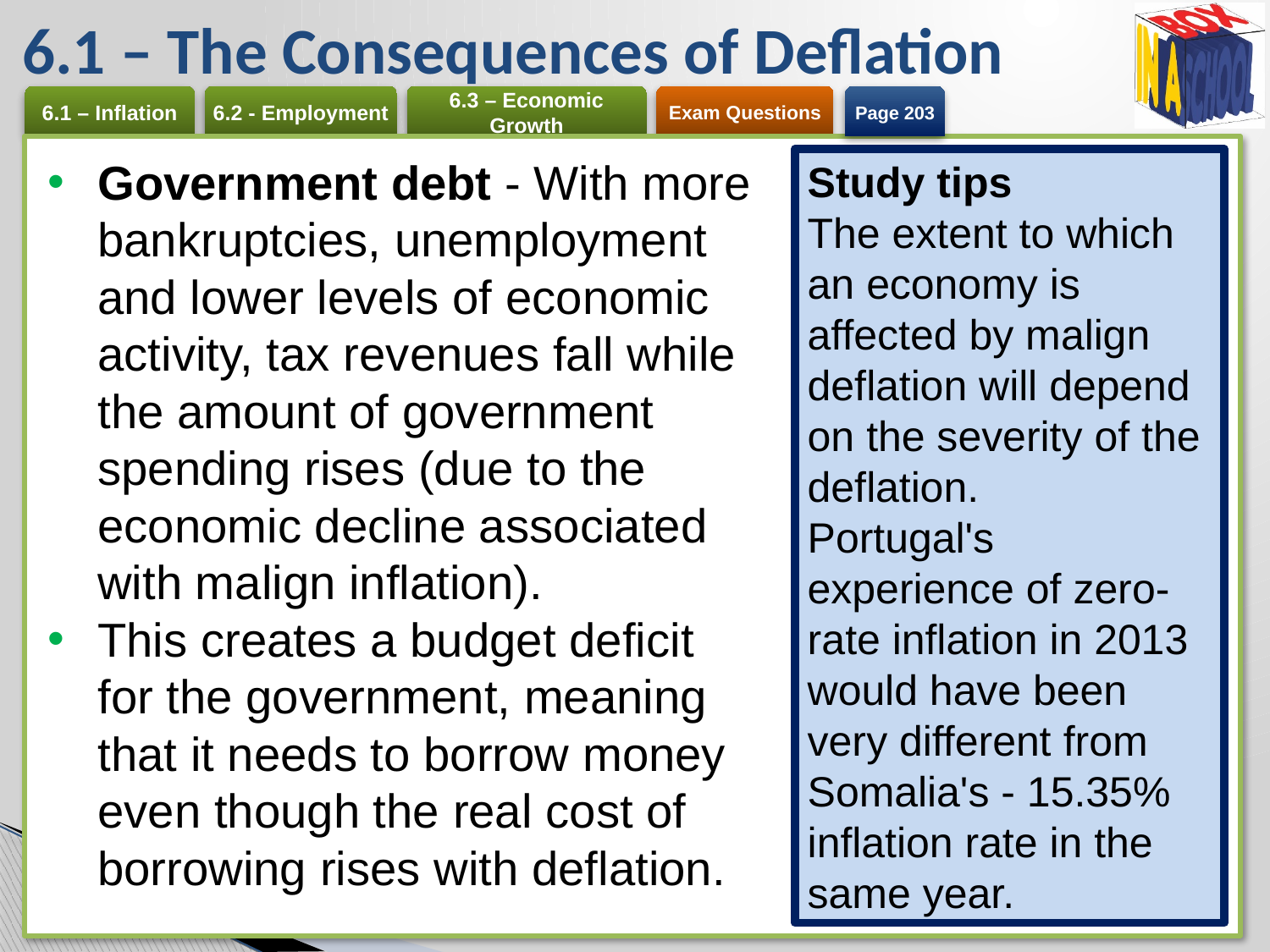

# 6.1 – The Consequences of Deflation
Page 203
Government debt - With more bankruptcies, unemployment and lower levels of economic activity, tax revenues fall while the amount of government spending rises (due to the economic decline associated with malign inflation).
This creates a budget deficit for the government, meaning that it needs to borrow money even though the real cost of borrowing rises with deflation.
Study tips
The extent to which an economy is affected by malign deflation will depend on the severity of the deflation.
Portugal's experience of zero-rate inflation in 2013 would have been very different from Somalia's - 15.35% inflation rate in the same year.